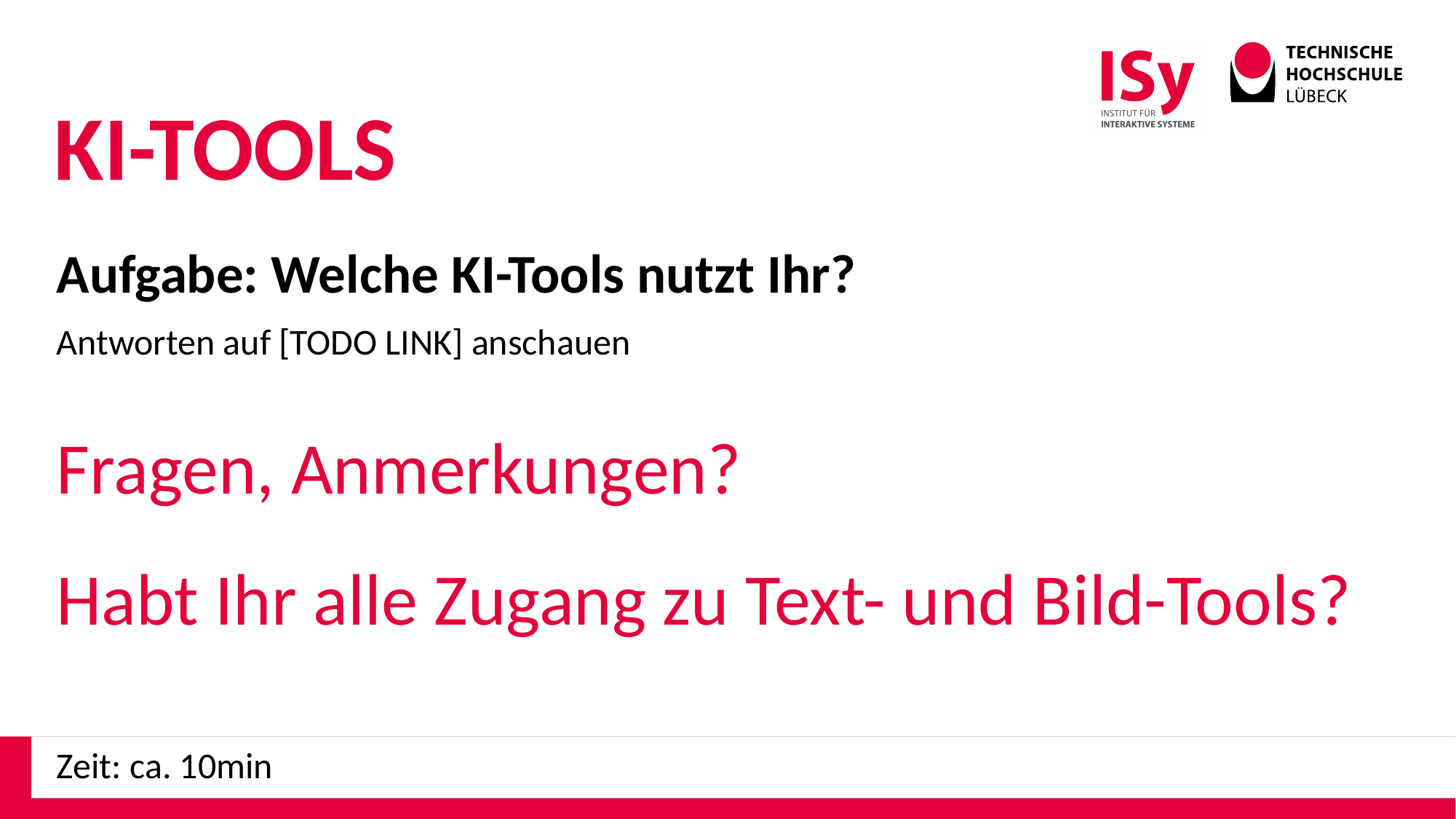

KI-TOOLS
Aufgabe: Welche KI-Tools nutzt Ihr?
Antworten auf [TODO LINK] anschauen
Fragen, Anmerkungen?
Habt Ihr alle Zugang zu Text- und Bild-Tools?
Zeit: ca. 10min